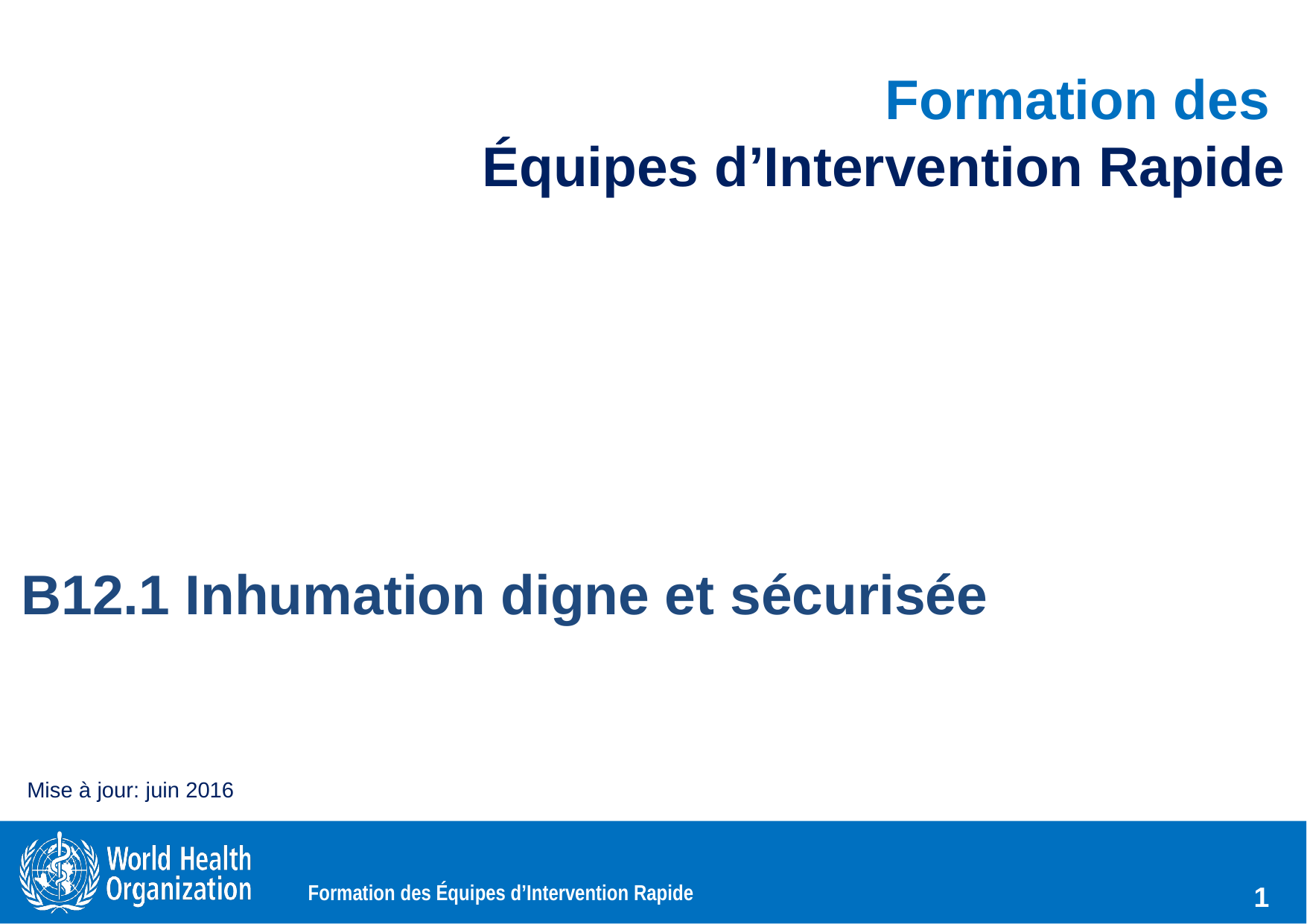

Formation des
Équipes d’Intervention Rapide
Formation GO
B12.1 Inhumation digne et sécurisée

Mise à jour: juin 2016